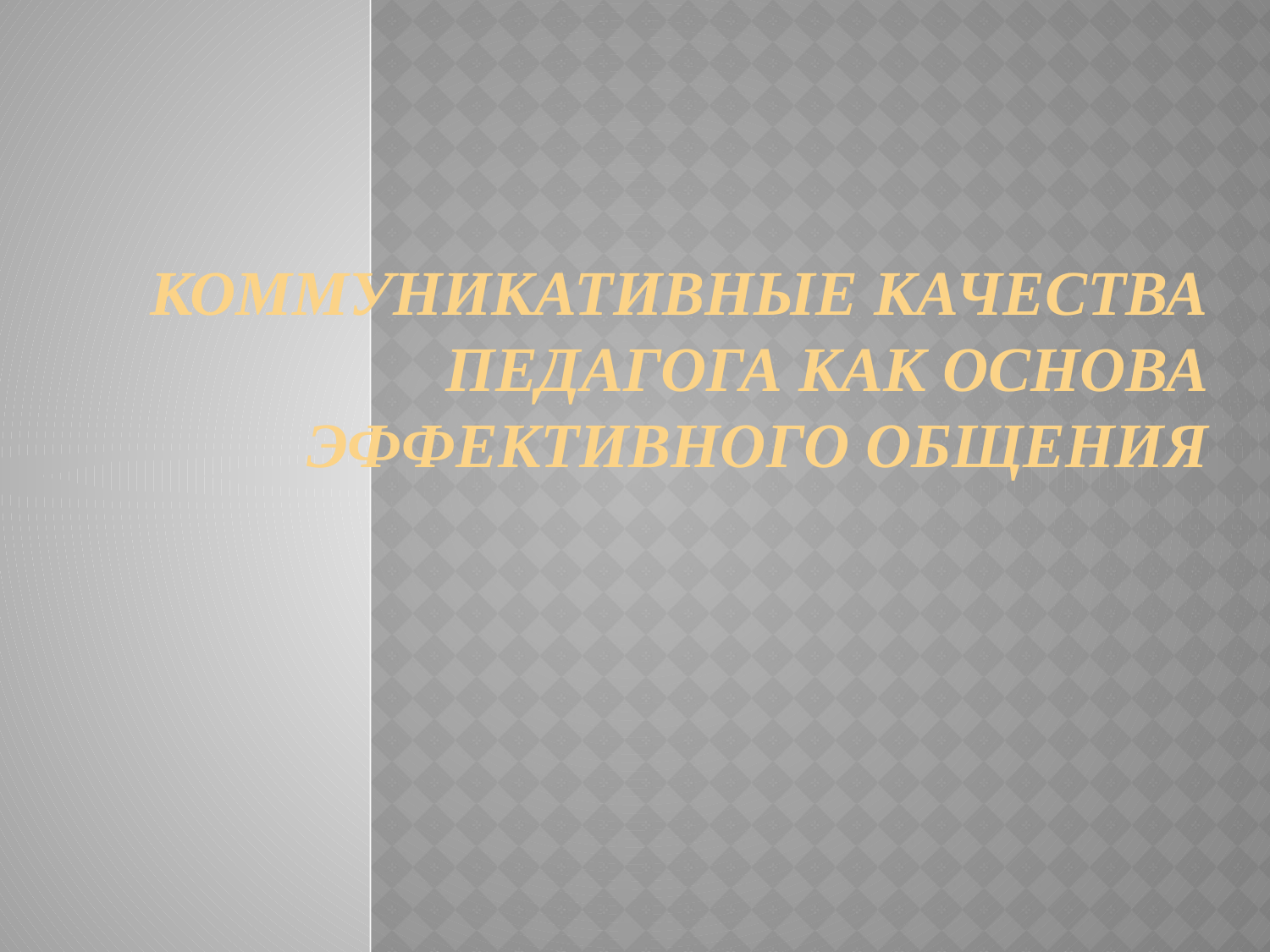

# Коммуникативные качества педагога как основа эффективного общения